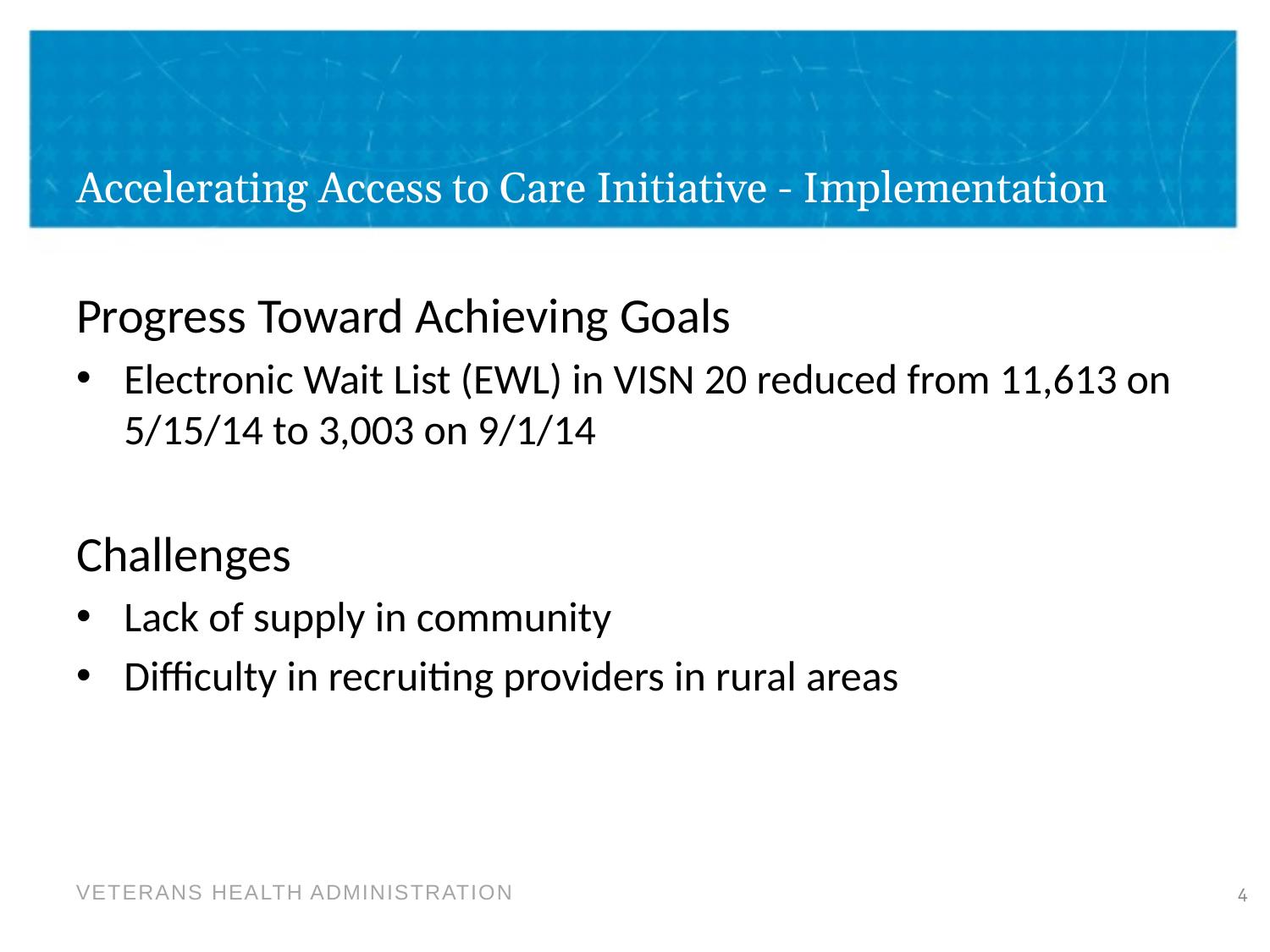

# Accelerating Access to Care Initiative - Implementation

Progress Toward Achieving Goals
Electronic Wait List (EWL) in VISN 20 reduced from 11,613 on 5/15/14 to 3,003 on 9/1/14

Challenges
Lack of supply in community
Difficulty in recruiting providers in rural areas

4